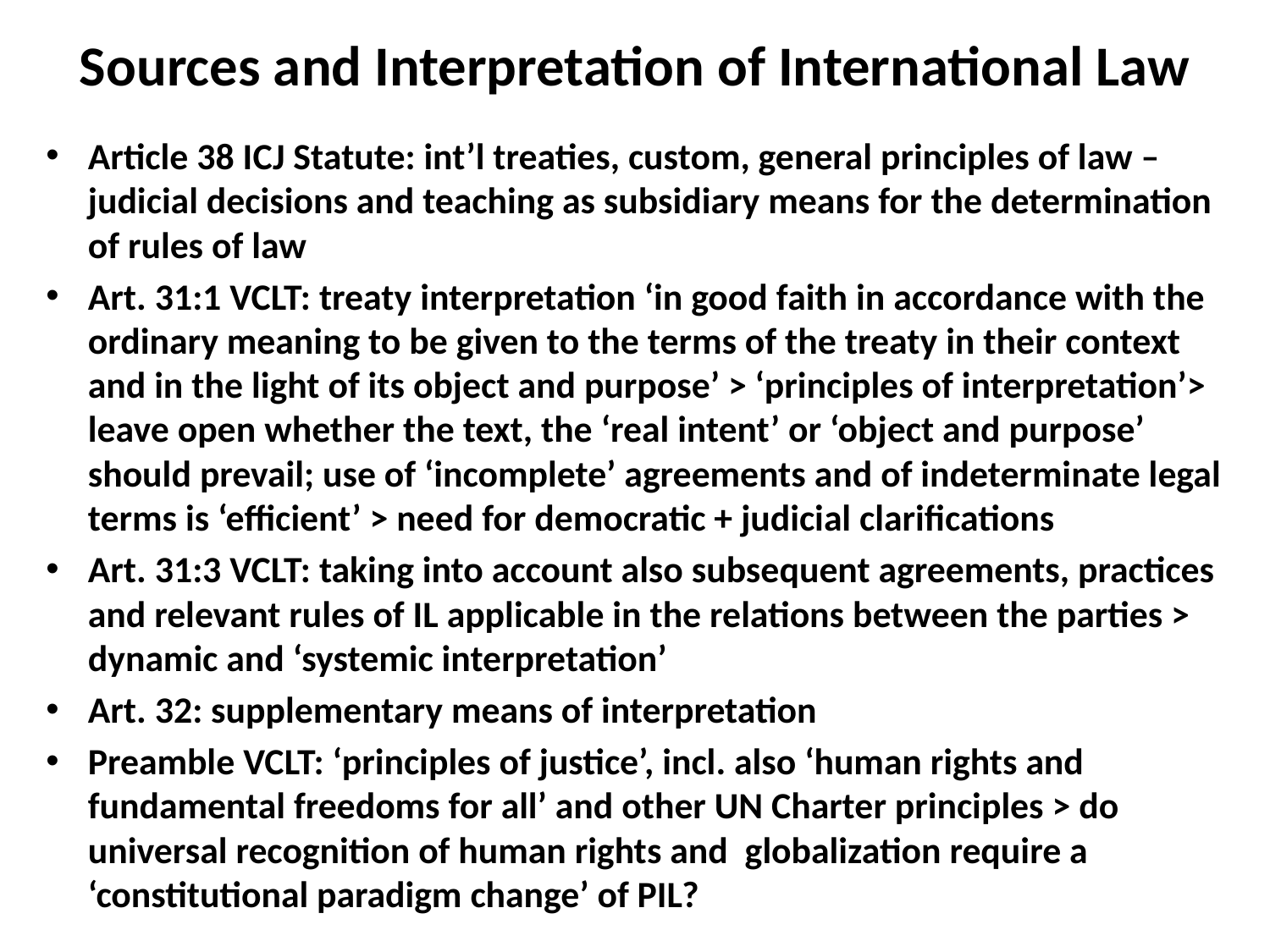

# Sources and Interpretation of International Law
Article 38 ICJ Statute: int’l treaties, custom, general principles of law – judicial decisions and teaching as subsidiary means for the determination of rules of law
Art. 31:1 VCLT: treaty interpretation ‘in good faith in accordance with the ordinary meaning to be given to the terms of the treaty in their context and in the light of its object and purpose’ > ‘principles of interpretation’>  leave open whether the text, the ‘real intent’ or ‘object and purpose’ should prevail; use of ‘incomplete’ agreements and of indeterminate legal terms is ‘efficient’ > need for democratic + judicial clarifications
Art. 31:3 VCLT: taking into account also subsequent agreements, practices and relevant rules of IL applicable in the relations between the parties > dynamic and ‘systemic interpretation’
Art. 32: supplementary means of interpretation
Preamble VCLT: ‘principles of justice’, incl. also ‘human rights and fundamental freedoms for all’ and other UN Charter principles > do universal recognition of human rights and  globalization require a ‘constitutional paradigm change’ of PIL?